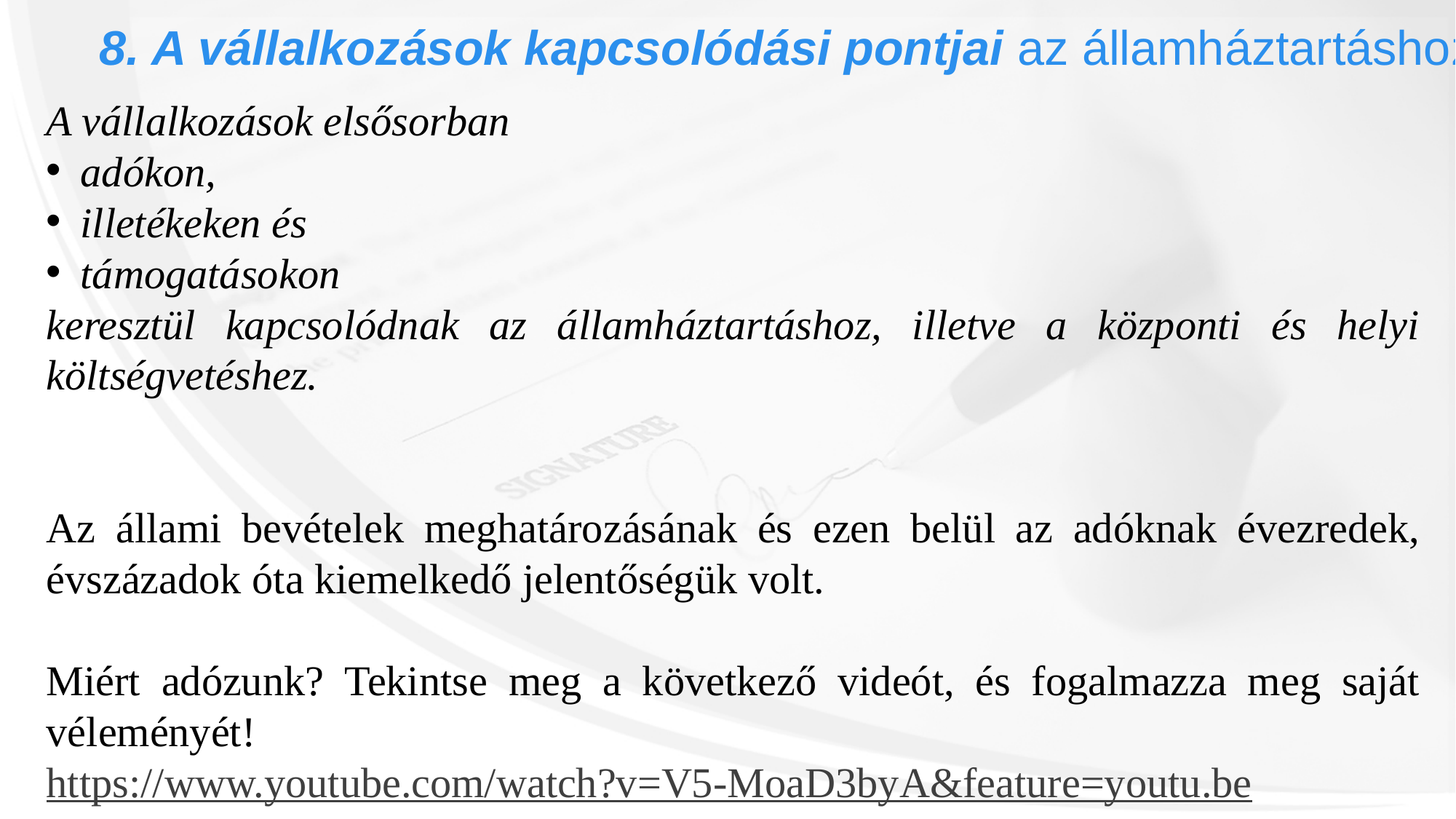

8. A vállalkozások kapcsolódási pontjai az államháztartáshoz
A vállalkozások elsősorban
adókon,
illetékeken és
támogatásokon
keresztül kapcsolódnak az államháztartáshoz, illetve a központi és helyi költségvetéshez.

Az állami bevételek meghatározásának és ezen belül az adóknak évezredek, évszázadok óta kiemelkedő jelentőségük volt.

Miért adózunk? Tekintse meg a következő videót, és fogalmazza meg saját véleményét!
https://www.youtube.com/watch?v=V5-MoaD3byA&feature=youtu.be